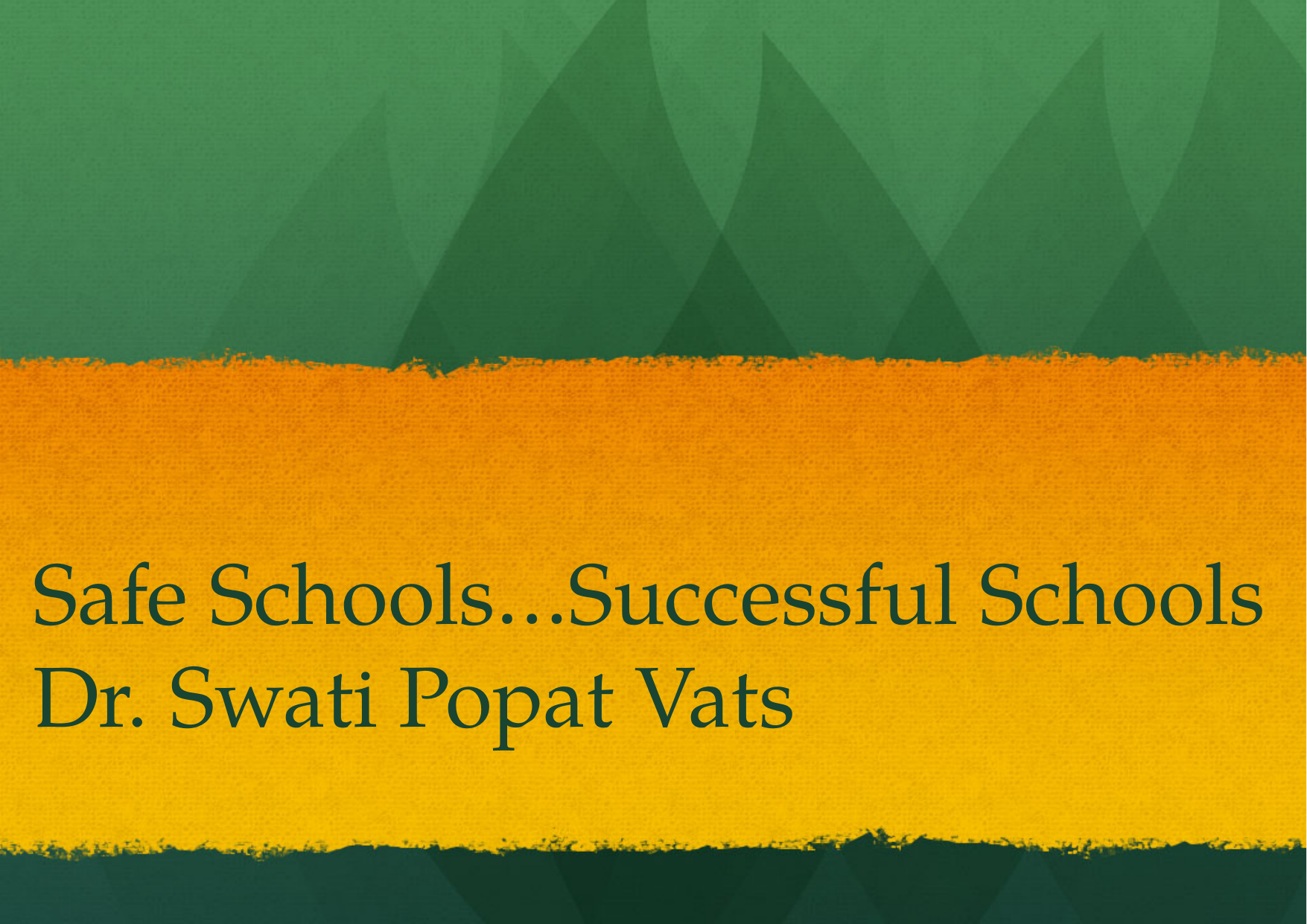

# Safe Schools…Successful Schools Dr. Swati Popat Vats